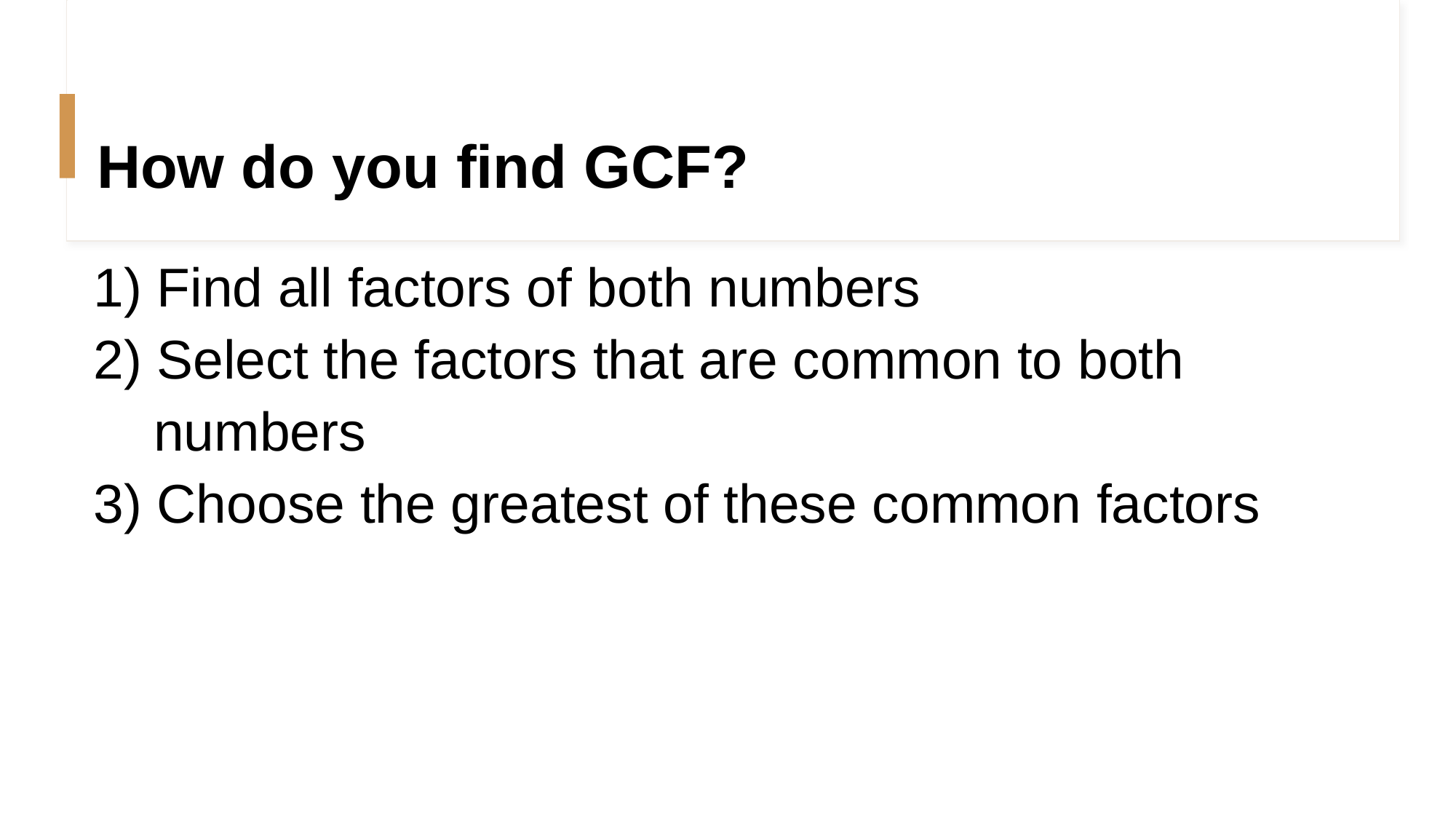

How do you find GCF?
#
 Find all factors of both numbers
 Select the factors that are common to both
    numbers
3) Choose the greatest of these common factors